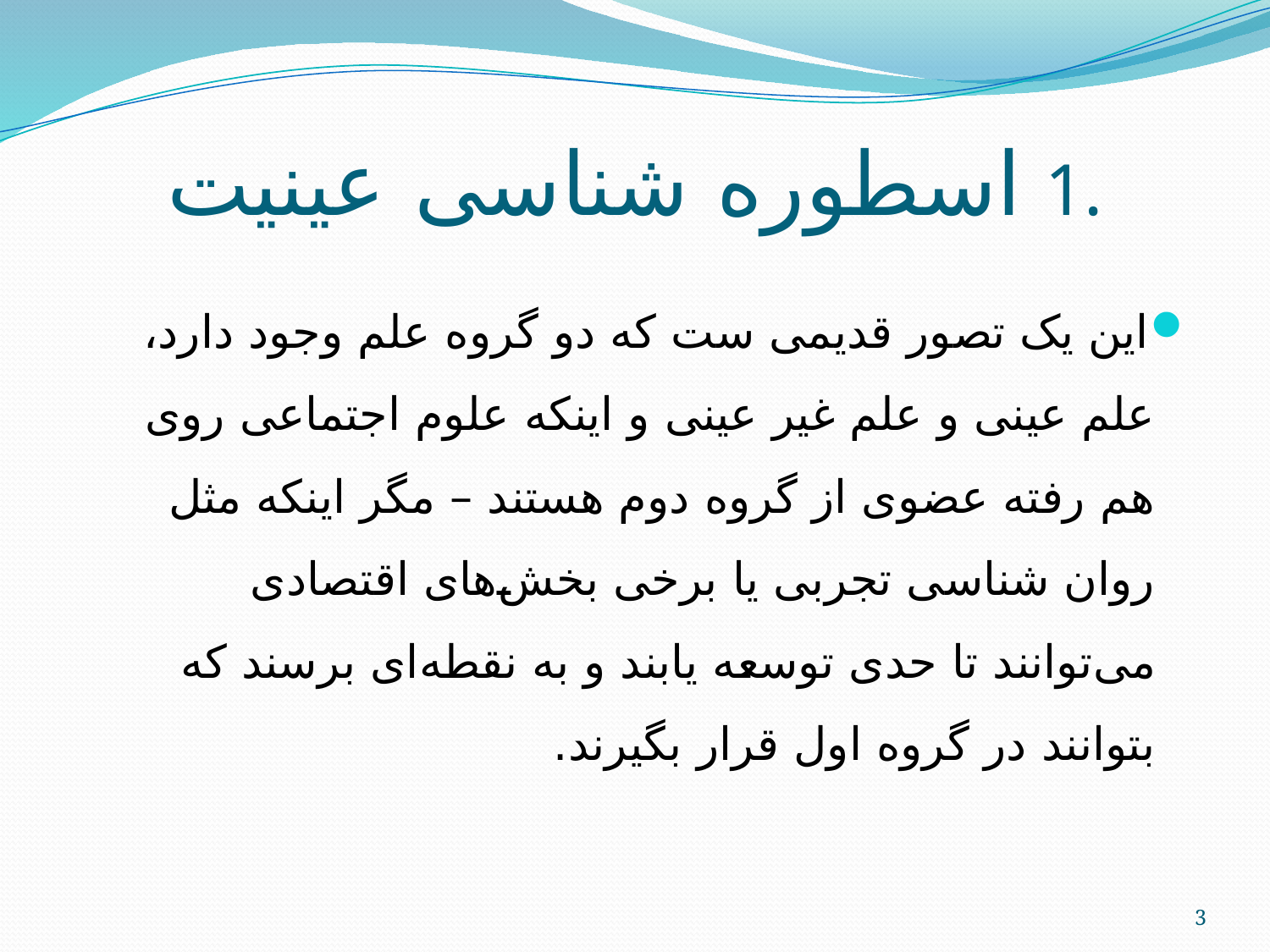

# .1 اسطوره شناسی عینیت
این یک تصور قدیمی ست که دو گروه علم وجود دارد، علم عینی و علم غیر عینی و اینکه علوم اجتماعی روی هم رفته عضوی از گروه دوم هستند – مگر اینکه مثل روان شناسی تجربی یا برخی بخش‌های اقتصادی می‌توانند تا حدی توسعه یابند و به نقطه‌ای برسند که بتوانند در گروه اول قرار بگیرند.

3